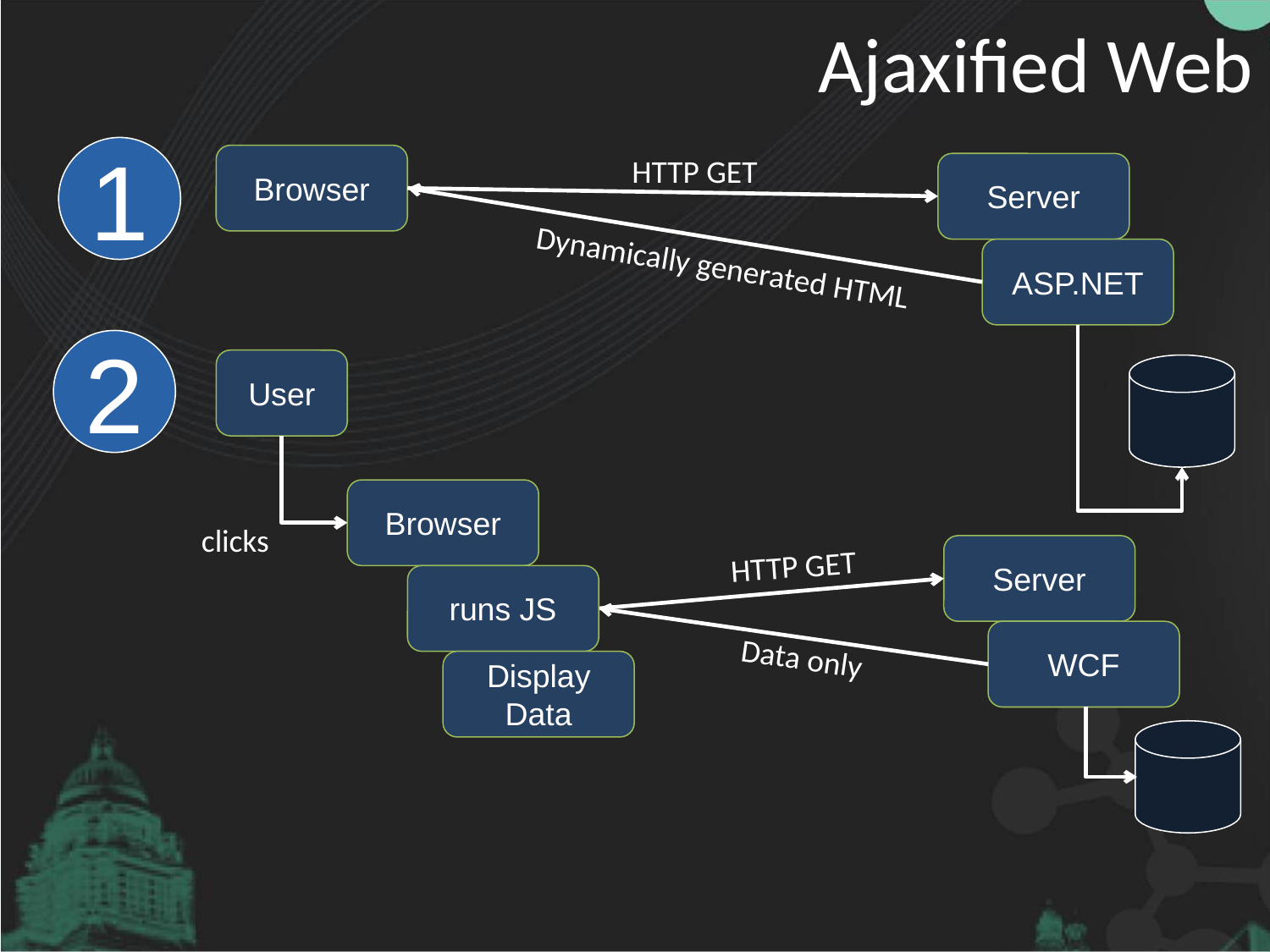

Ajaxified Web
1
HTTP GET
Browser
Server
Dynamically generated HTML
ASP.NET
2
User

clicks
Browser
Server
HTTP GET
runs JS
Data only
WCF
Display Data